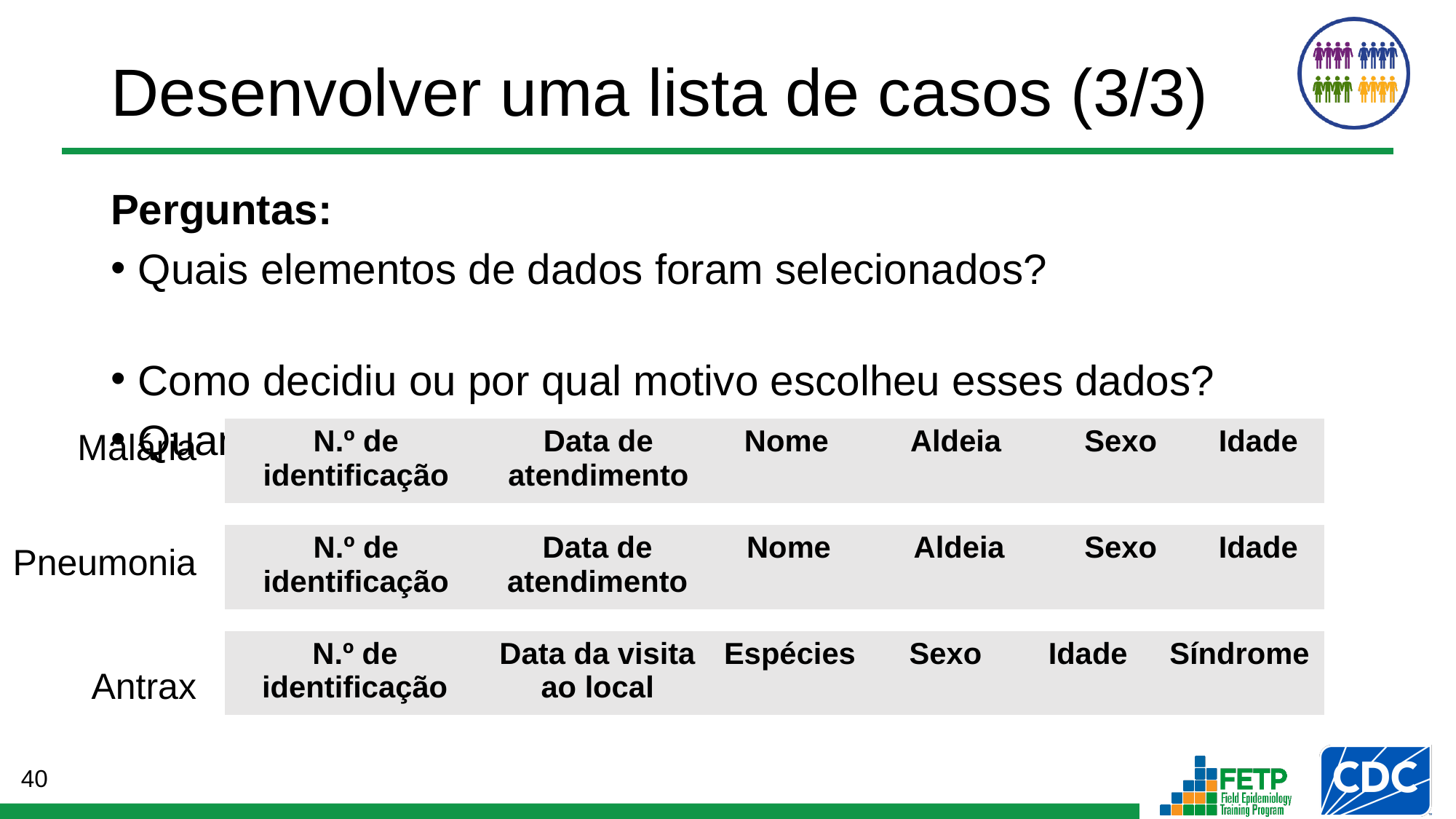

# Desenvolver uma lista de casos (3/3)
Perguntas:
Quais elementos de dados foram selecionados?
Como decidiu ou por qual motivo escolheu esses dados?
Quantos casos constam nas suas listas?

Malária

Pneumonia

Antrax
| N.º de identificação | Data de atendimento | Nome | Aldeia | Sexo | Idade |
| --- | --- | --- | --- | --- | --- |
| N.º de identificação | Data de atendimento | Nome | Aldeia | Sexo | Idade |
| --- | --- | --- | --- | --- | --- |
| N.º de identificação | Data da visita ao local | Espécies | Sexo | Idade | Síndrome |
| --- | --- | --- | --- | --- | --- |